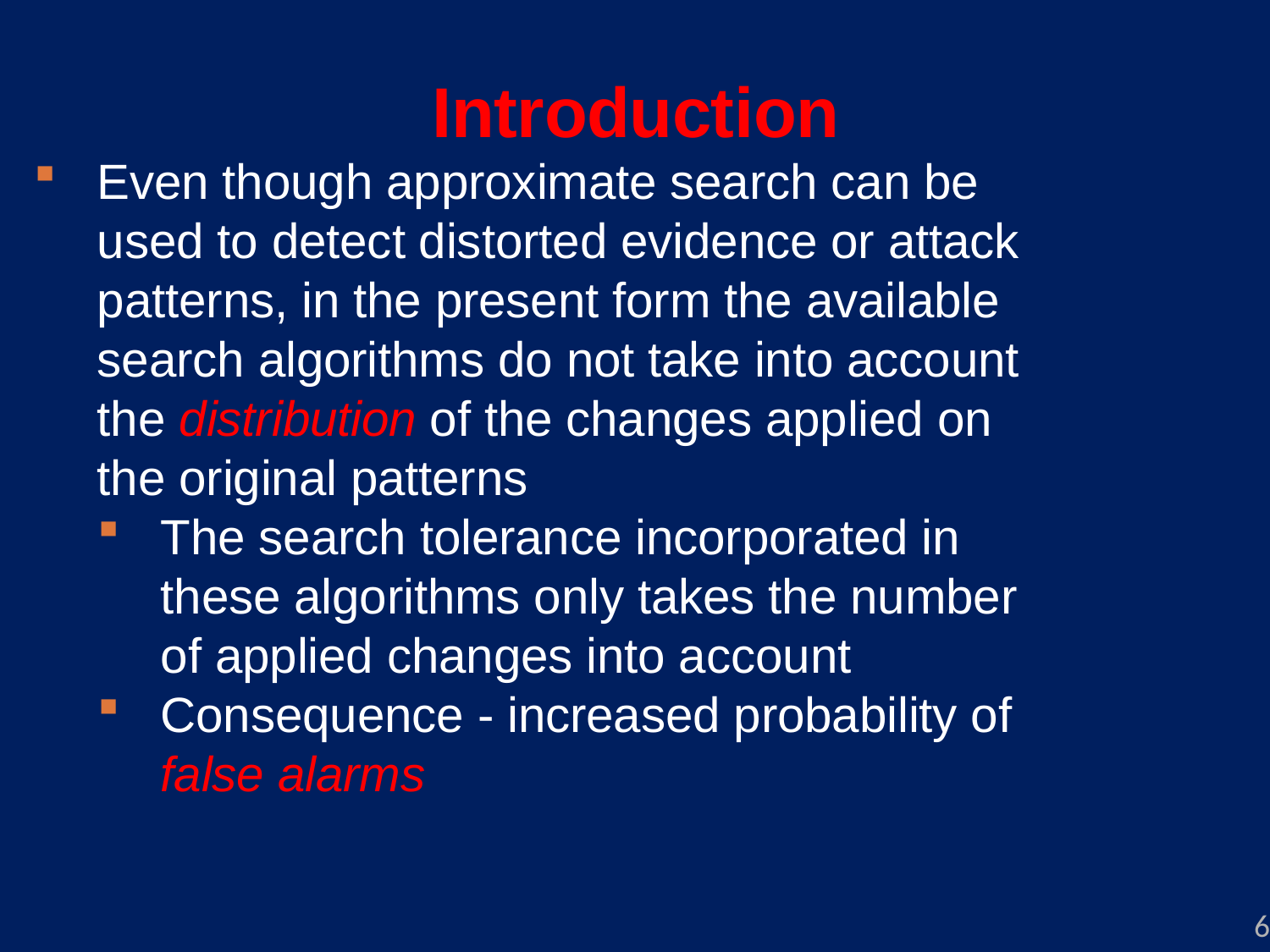

# Introduction
Even though approximate search can be used to detect distorted evidence or attack patterns, in the present form the available search algorithms do not take into account the distribution of the changes applied on the original patterns
The search tolerance incorporated in these algorithms only takes the number of applied changes into account
Consequence - increased probability of false alarms
6